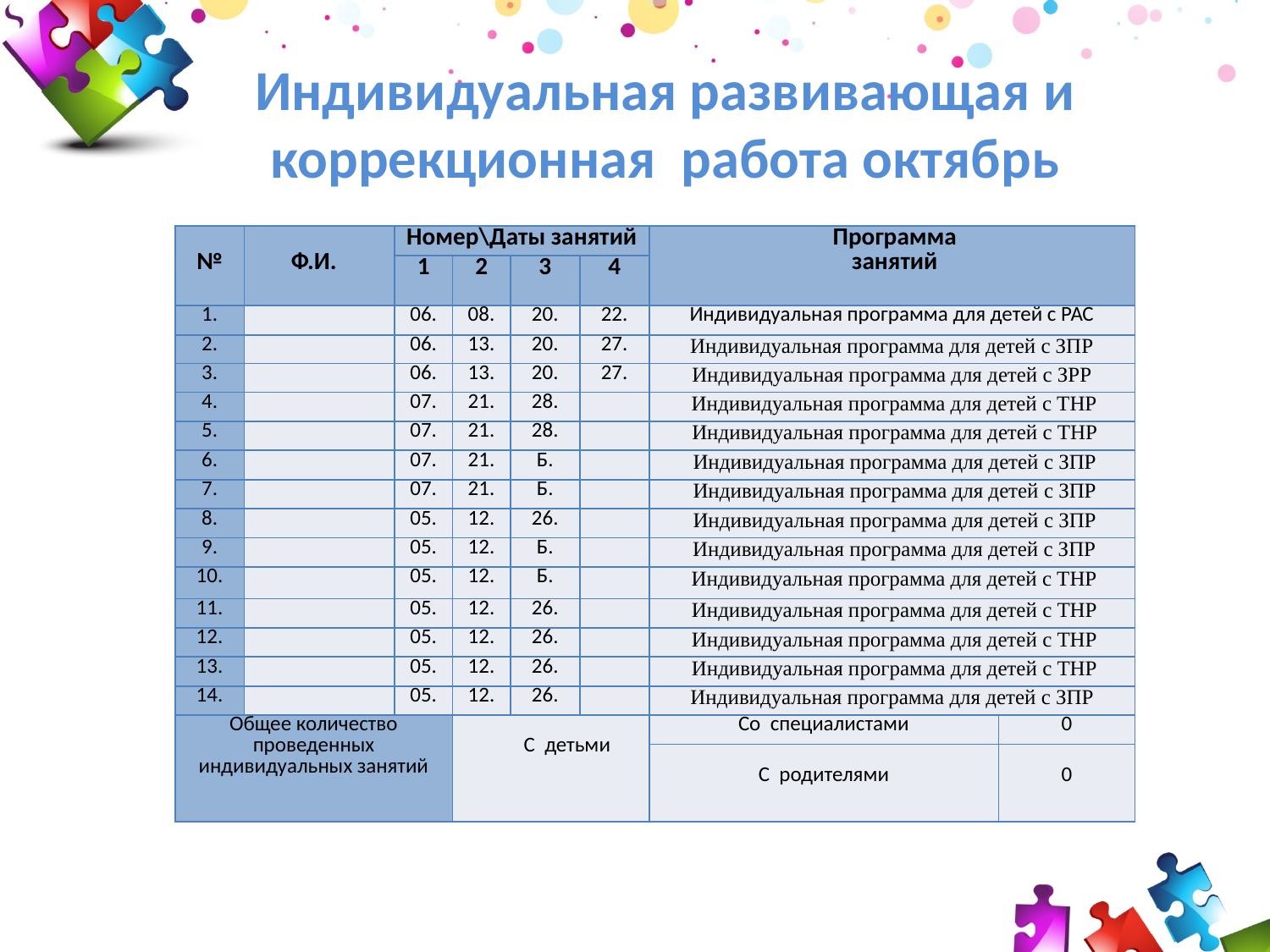

# Индивидуальная развивающая и коррекционная  работа октябрь
| № | Ф.И. | Номер\Даты занятий |  |  |  | Программа занятий |  |
| --- | --- | --- | --- | --- | --- | --- | --- |
|  |  | 1 | 2 | 3 | 4 |  |  |
| 1. |  | 06. | 08. | 20. | 22. | Индивидуальная программа для детей с РАС |  |
| 2. |  | 06. | 13. | 20. | 27. | Индивидуальная программа для детей с ЗПР |  |
| 3. |  | 06. | 13. | 20. | 27. | Индивидуальная программа для детей с ЗРР |  |
| 4. |  | 07. | 21. | 28. |  | Индивидуальная программа для детей с ТНР |  |
| 5. |  | 07. | 21. | 28. |  | Индивидуальная программа для детей с ТНР |  |
| 6. |  | 07. | 21. | Б. |  | Индивидуальная программа для детей с ЗПР |  |
| 7. |  | 07. | 21. | Б. |  | Индивидуальная программа для детей с ЗПР |  |
| 8. |  | 05. | 12. | 26. |  | Индивидуальная программа для детей с ЗПР |  |
| 9. |  | 05. | 12. | Б. |  | Индивидуальная программа для детей с ЗПР |  |
| 10. |  | 05. | 12. | Б. |  | Индивидуальная программа для детей с ТНР |  |
| 11. |  | 05. | 12. | 26. |  | Индивидуальная программа для детей с ТНР |  |
| 12. |  | 05. | 12. | 26. |  | Индивидуальная программа для детей с ТНР |  |
| 13. |  | 05. | 12. | 26. |  | Индивидуальная программа для детей с ТНР |  |
| 14. |  | 05. | 12. | 26. |  | Индивидуальная программа для детей с ЗПР |  |
| Общее количество проведенных индивидуальных занятий |  |  | С детьми |  |  | Со специалистами | 0 |
|  |  |  |  |  |  | С родителями | 0 |